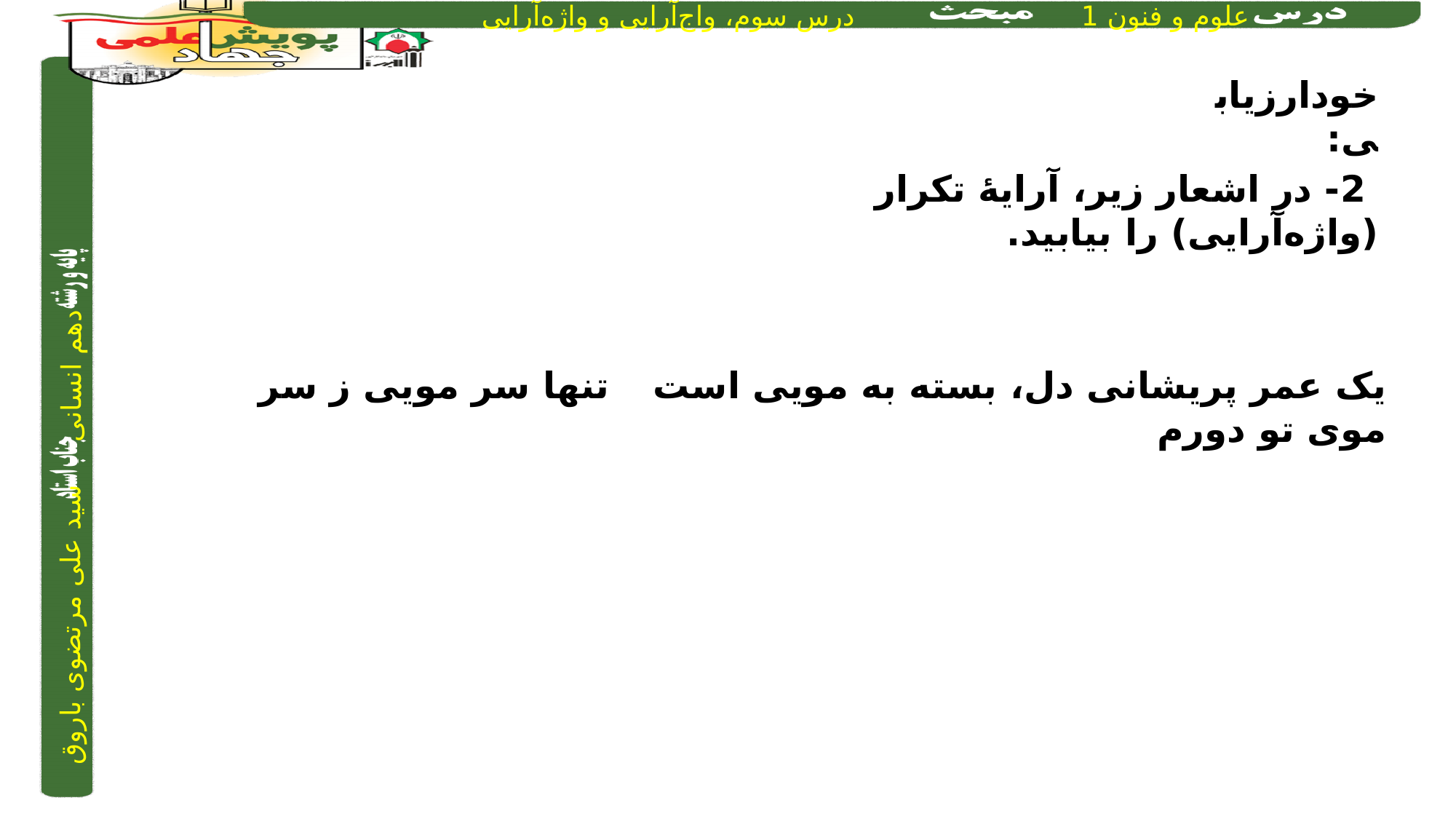

خودارزیابی:
 2- در اشعار زیر، آرایۀ تکرار (واژه‌آرایی) را بیابید.
یک عمر پریشانی دل، بسته به مویی است		 تنها سر مویی ز سر موی تو دورم